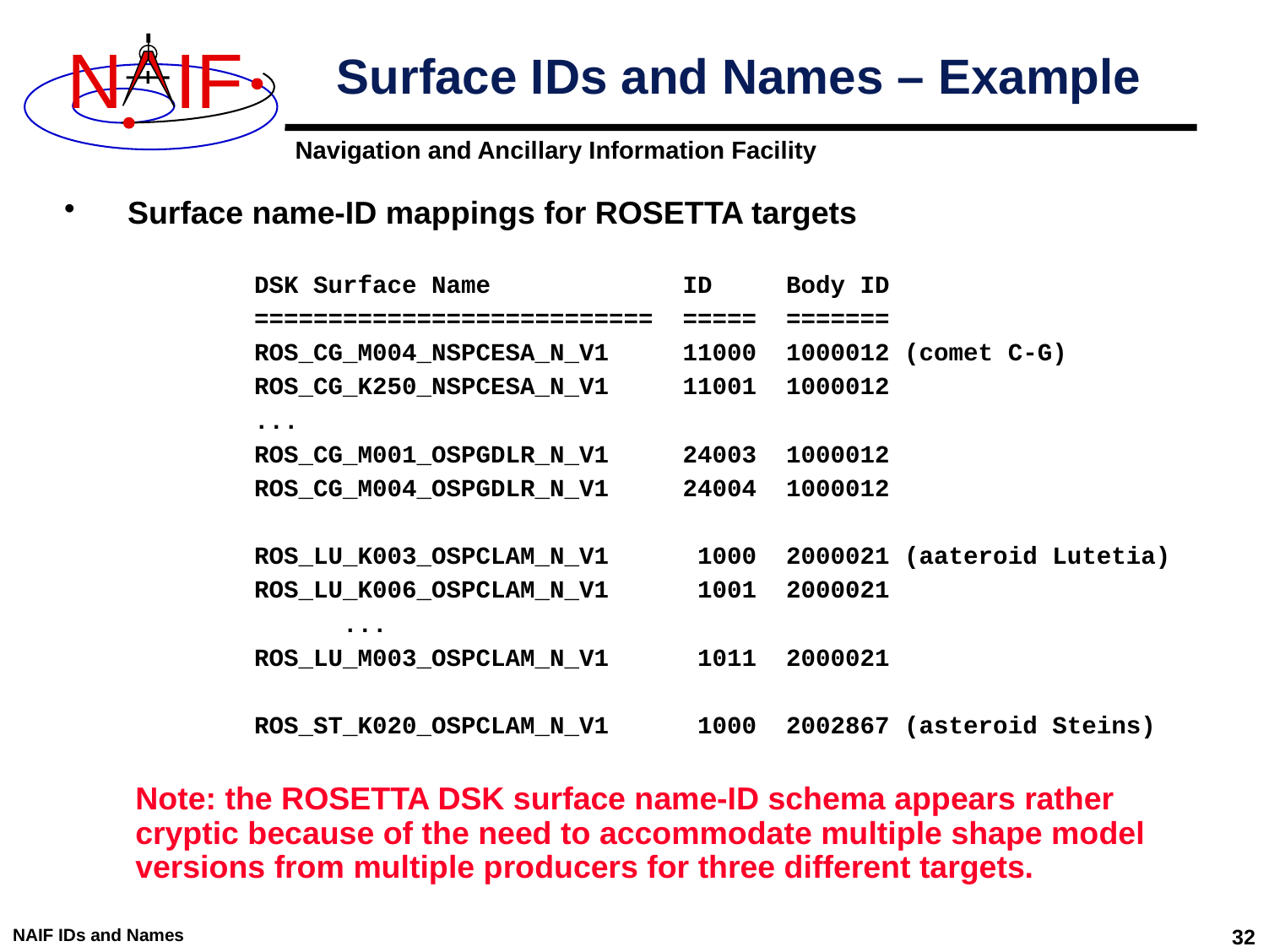

# Surface IDs and Names – Example
Surface name-ID mappings for ROSETTA targets

DSK Surface Name             ID     Body ID
===========================  =====  =======
ROS_CG_M004_NSPCESA_N_V1     11000  1000012 (comet C-G)
ROS_CG_K250_NSPCESA_N_V1     11001  1000012
...
ROS_CG_M001_OSPGDLR_N_V1     24003  1000012
ROS_CG_M004_OSPGDLR_N_V1     24004  1000012

ROS_LU_K003_OSPCLAM_N_V1      1000  2000021 (aateroid Lutetia)
ROS_LU_K006_OSPCLAM_N_V1      1001  2000021
      ...
ROS_LU_M003_OSPCLAM_N_V1      1011  2000021

ROS_ST_K020_OSPCLAM_N_V1      1000  2002867 (asteroid Steins)

Note: the ROSETTA DSK surface name-ID schema appears rather cryptic because of the need to accommodate multiple shape model versions from multiple producers for three different targets.

NAIF IDs and Names
32